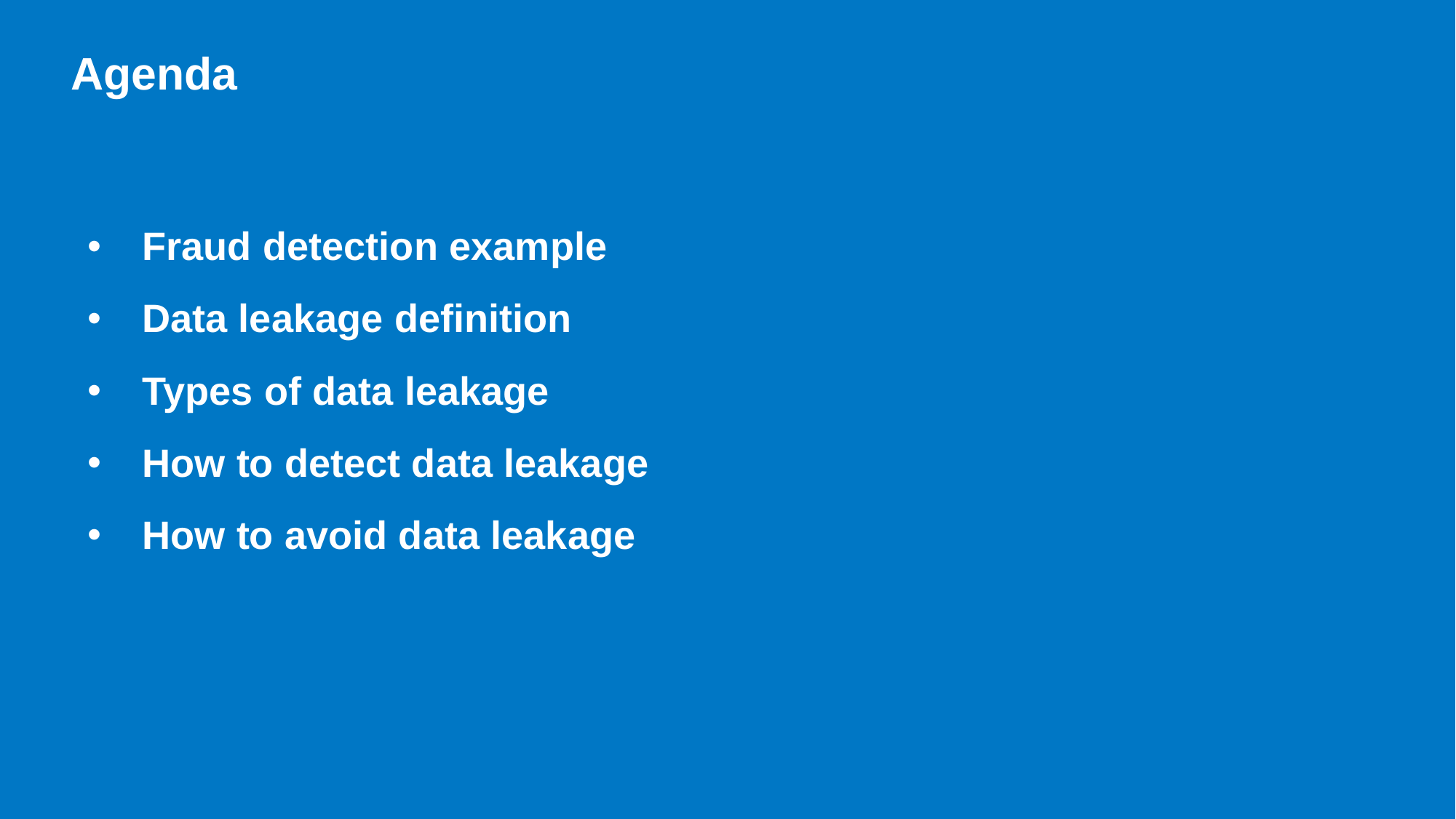

# Agenda
Fraud detection example
Data leakage definition
Types of data leakage
How to detect data leakage
How to avoid data leakage